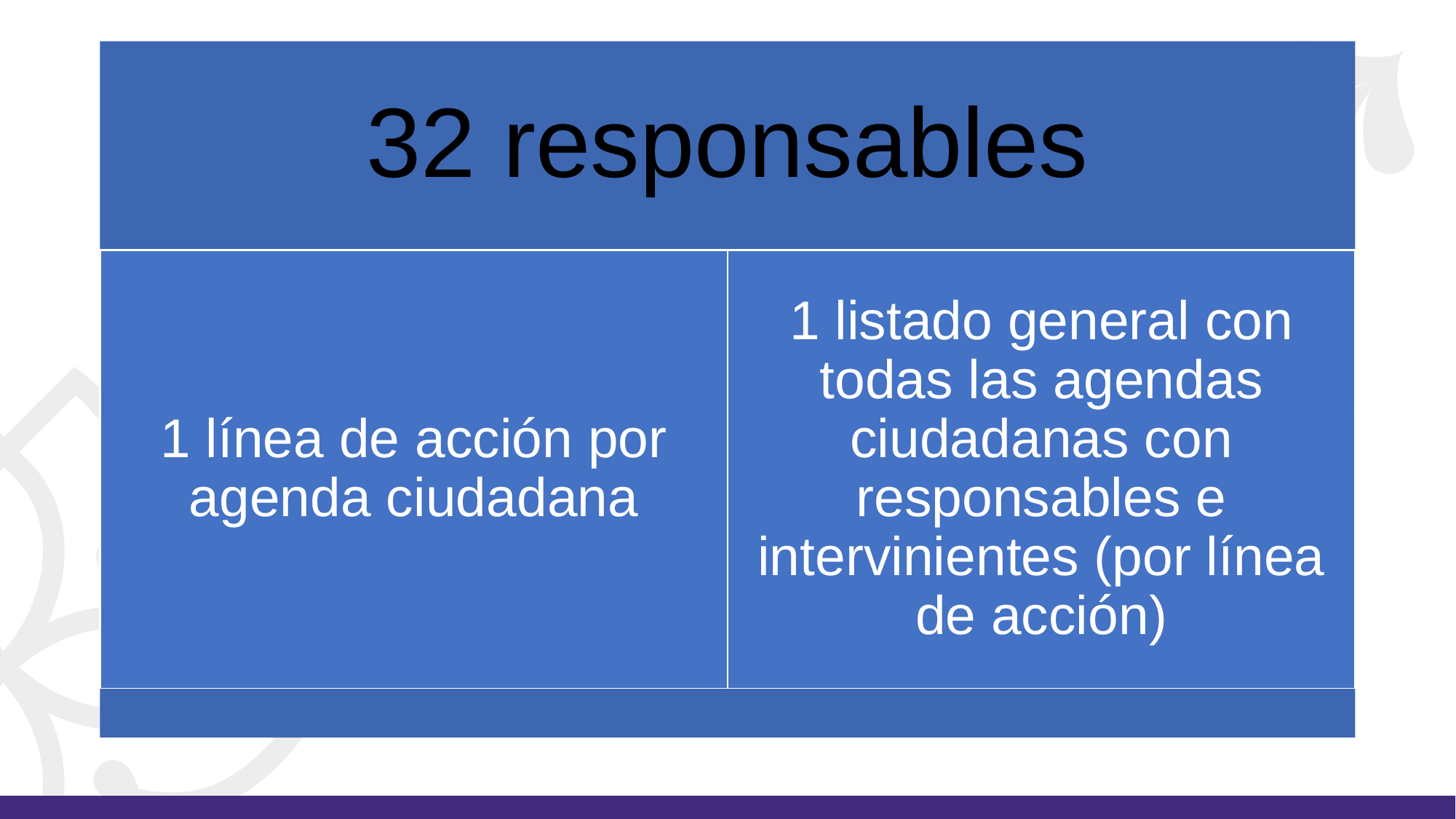

32 responsables
1 línea de acción por agenda ciudadana
1 listado general con todas las agendas ciudadanas con responsables e intervinientes (por línea de acción)